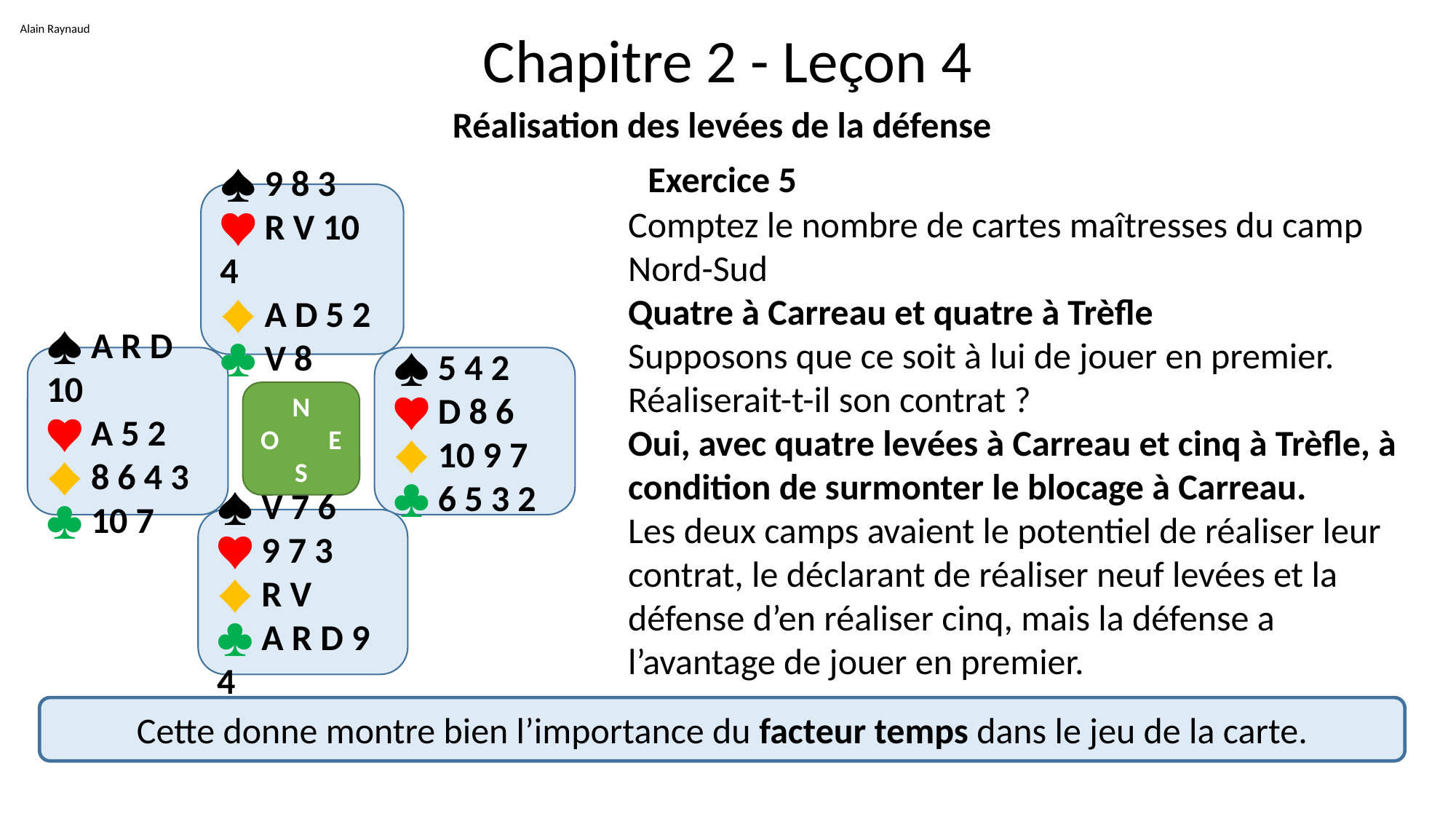

Alain Raynaud
# Chapitre 2 - Leçon 4
Réalisation des levées de la défense
Exercice 5

♠ 9 8 3
♥ R V 10 4
♦ A D 5 2
♣ V 8
Comptez le nombre de cartes maîtresses du camp Nord-Sud
Quatre à Carreau et quatre à Trèfle
Supposons que ce soit à lui de jouer en premier. Réaliserait-t-il son contrat ?
Oui, avec quatre levées à Carreau et cinq à Trèfle, à condition de surmonter le blocage à Carreau.
Les deux camps avaient le potentiel de réaliser leur contrat, le déclarant de réaliser neuf levées et la défense d’en réaliser cinq, mais la défense a l’avantage de jouer en premier.
♠ 5 4 2
♥ D 8 6
♦ 10 9 7
♣ 6 5 3 2
♠ A R D 10
♥ A 5 2
♦ 8 6 4 3
♣ 10 7
N
O        E
S
♠ V 7 6
♥ 9 7 3
♦ R V
♣ A R D 9 4
Cette donne montre bien l’importance du facteur temps dans le jeu de la carte.